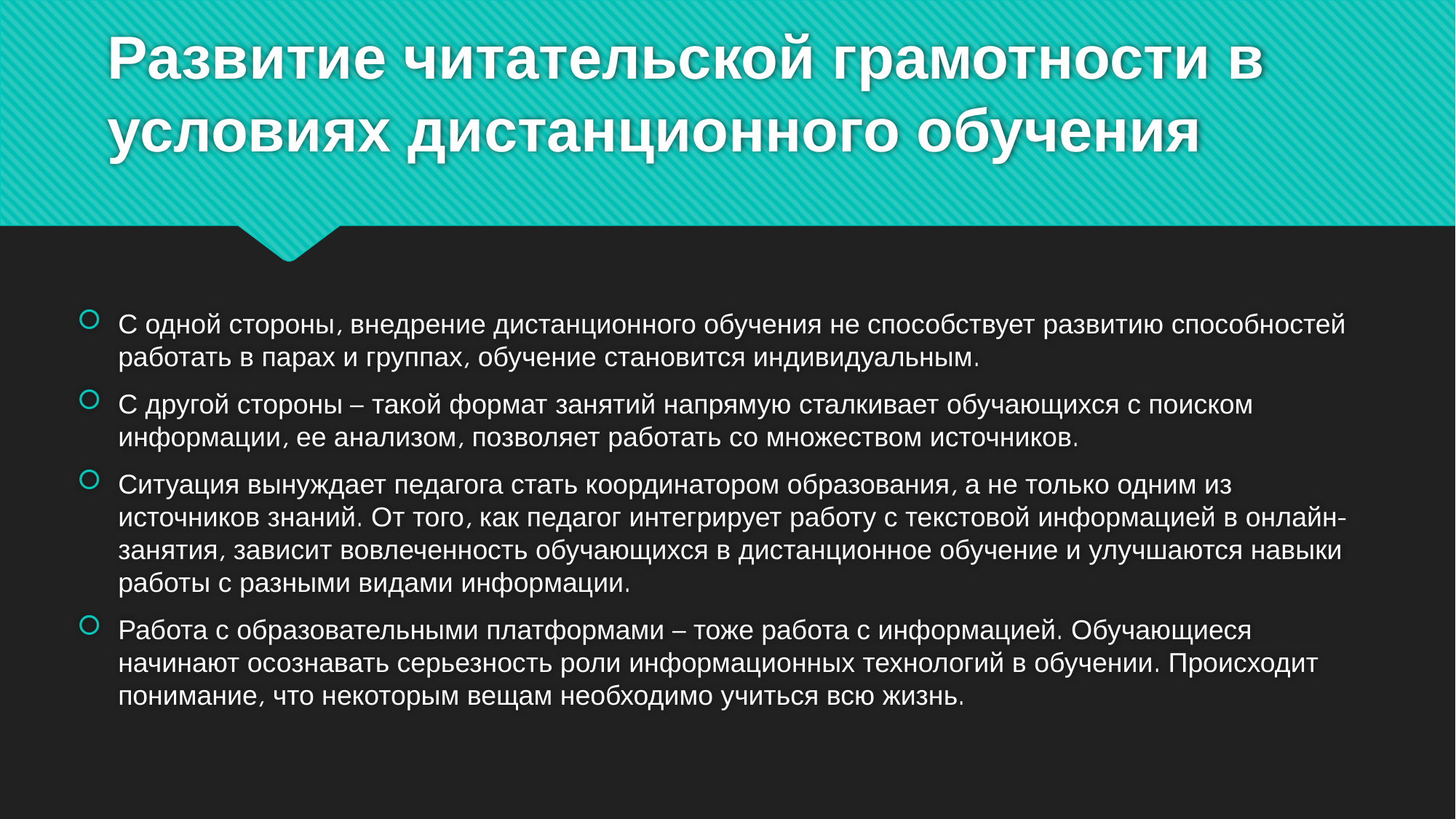

# Развитие читательской грамотности в условиях дистанционного обучения
С одной стороны, внедрение дистанционного обучения не способствует развитию способностей работать в парах и группах, обучение становится индивидуальным.
С другой стороны – такой формат занятий напрямую сталкивает обучающихся с поиском информации, ее анализом, позволяет работать со множеством источников.
Ситуация вынуждает педагога стать координатором образования, а не только одним из источников знаний. От того, как педагог интегрирует работу с текстовой информацией в онлайн-занятия, зависит вовлеченность обучающихся в дистанционное обучение и улучшаются навыки работы с разными видами информации.
Работа с образовательными платформами – тоже работа с информацией. Обучающиеся начинают осознавать серьезность роли информационных технологий в обучении. Происходит понимание, что некоторым вещам необходимо учиться всю жизнь.